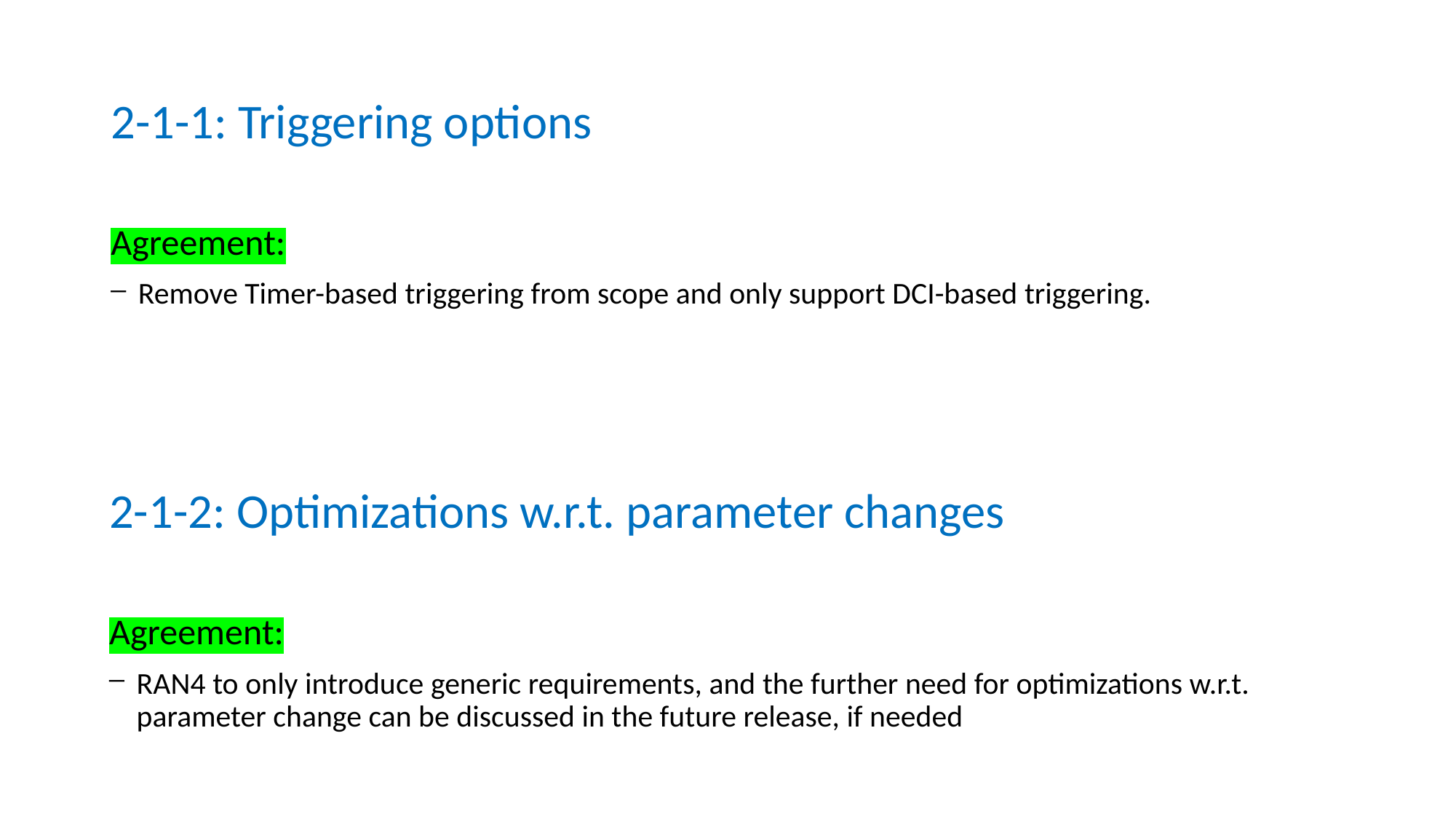

# 2-1-1: Triggering options
Agreement:
Remove Timer-based triggering from scope and only support DCI-based triggering.

2-1-2: Optimizations w.r.t. parameter changes
Agreement:
RAN4 to only introduce generic requirements, and the further need for optimizations w.r.t. parameter change can be discussed in the future release, if needed